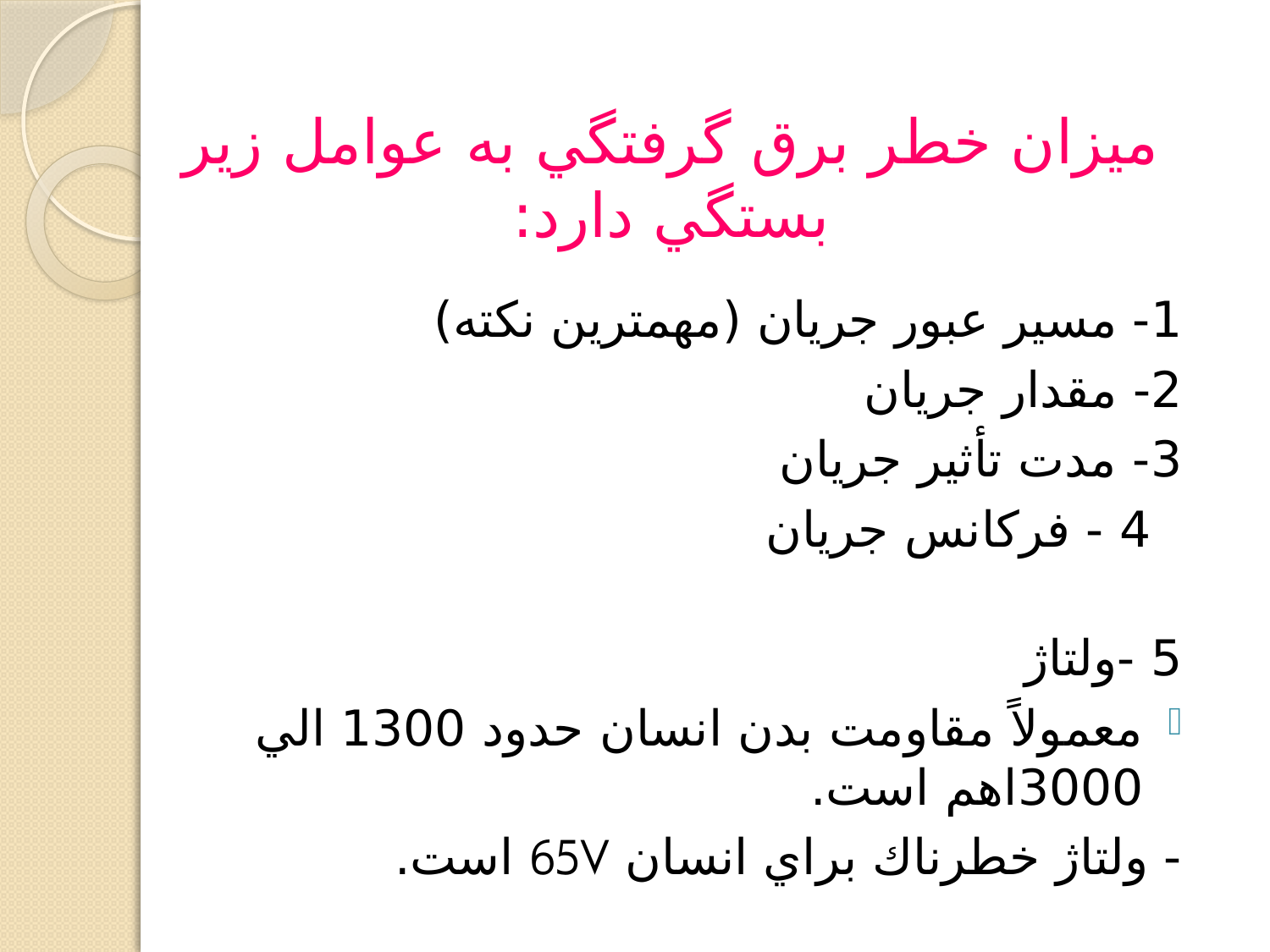

# ميزان خطر برق گرفتگي به عوامل زير بستگي دارد:
1- مسير عبور جريان (مهمترين نكته)
2- مقدار جريان
3- مدت تأثير جريان
  4 - فركانس جريان
5 -ولتاژ
معمولاً مقاومت بدن انسان حدود 1300 الي  3000اهم است.
- ولتاژ خطرناك براي انسان 65V است.